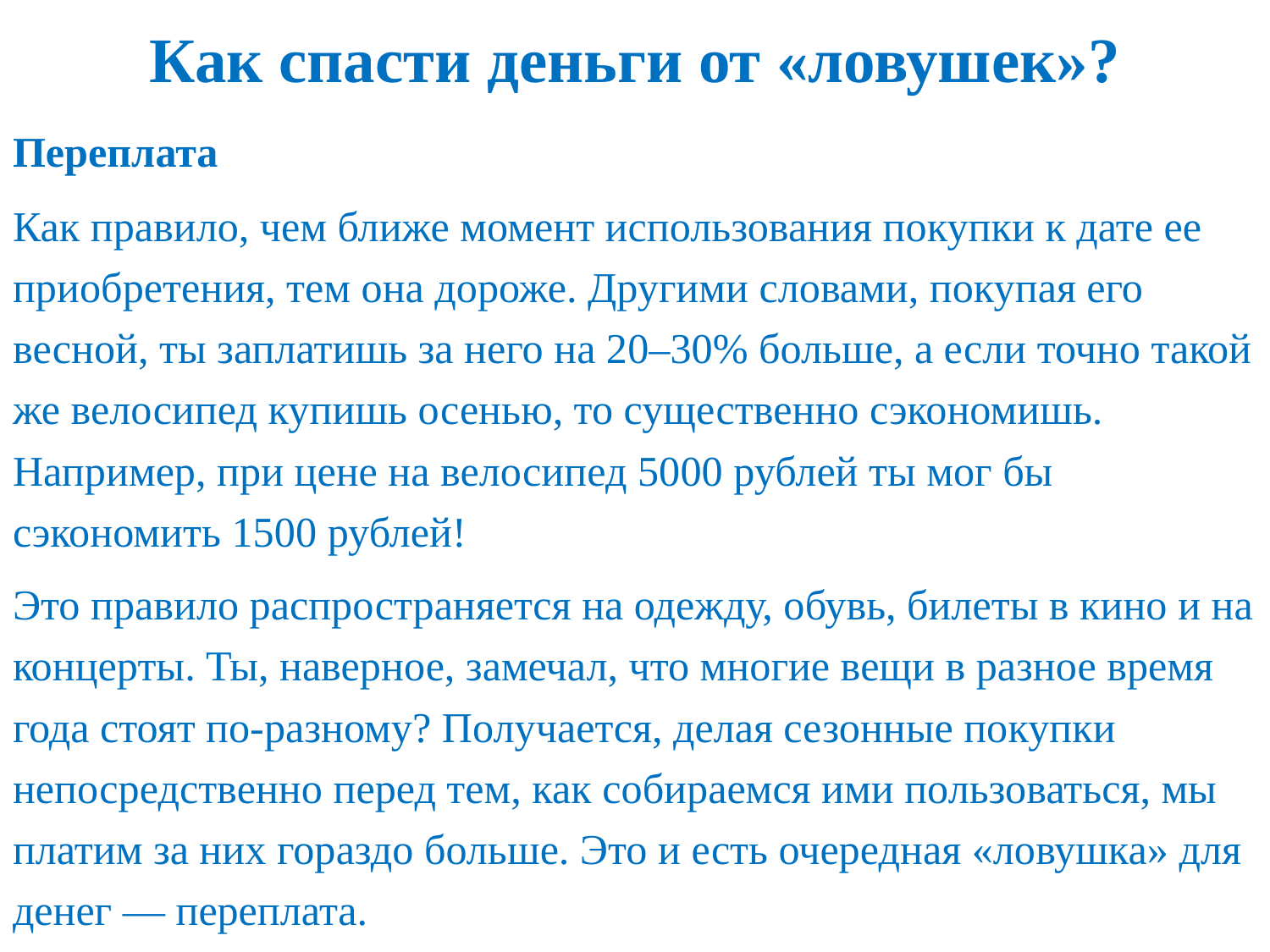

# Как спасти деньги от «ловушек»?
Переплата
Как правило, чем ближе момент использования покупки к дате ее приобретения, тем она дороже. Другими словами, покупая его весной, ты заплатишь за него на 20–30% больше, а если точно такой же велосипед купишь осенью, то существенно сэкономишь. Например, при цене на велосипед 5000 рублей ты мог бы сэкономить 1500 рублей!
Это правило распространяется на одежду, обувь, билеты в кино и на концерты. Ты, наверное, замечал, что многие вещи в разное время года стоят по-разному? Получается, делая сезонные покупки непосредственно перед тем, как собираемся ими пользоваться, мы платим за них гораздо больше. Это и есть очередная «ловушка» для денег — переплата.